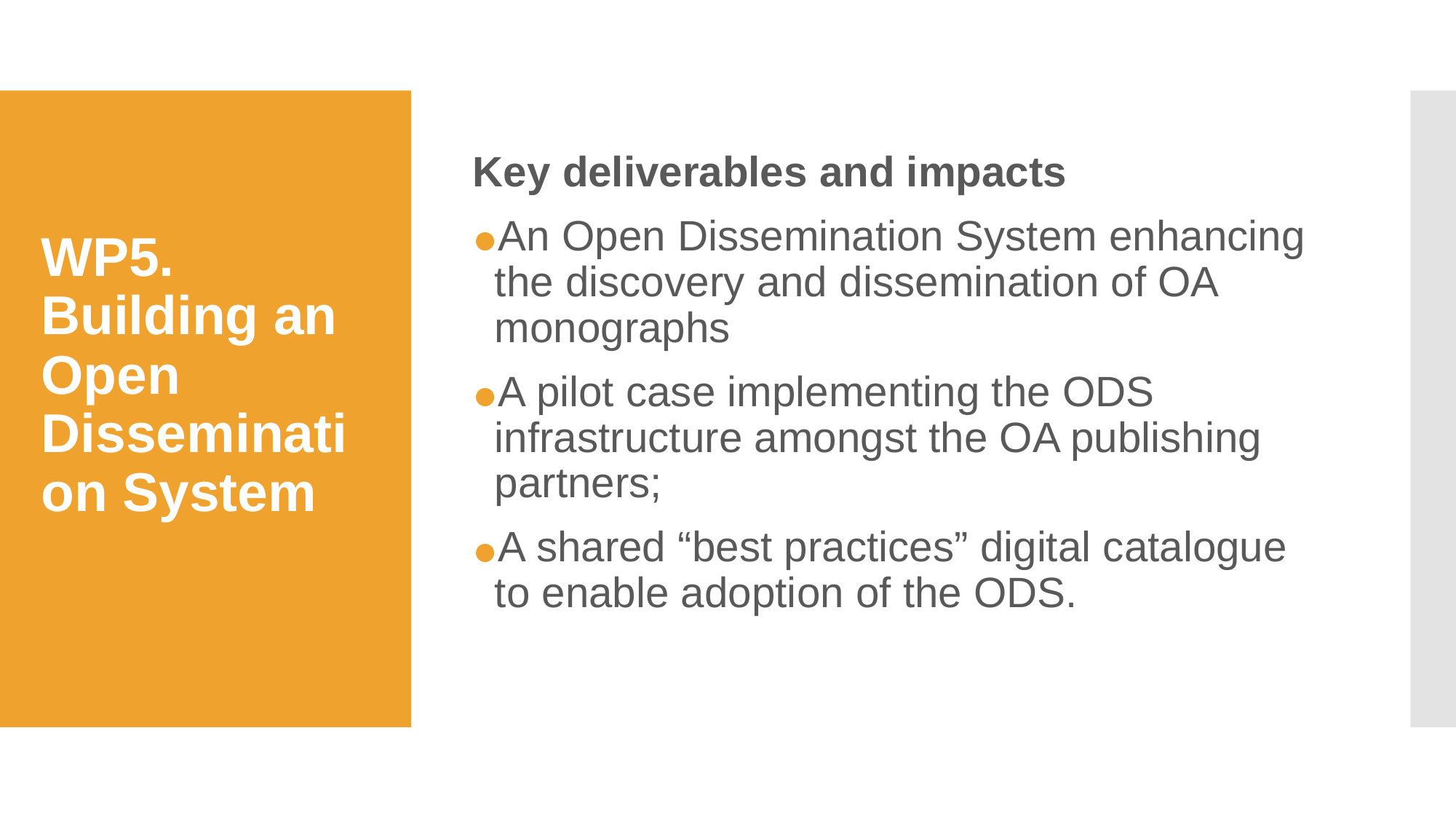

Key deliverables and impacts
An Open Dissemination System enhancing the discovery and dissemination of OA monographs
A pilot case implementing the ODS infrastructure amongst the OA publishing partners;
A shared “best practices” digital catalogue to enable adoption of the ODS.

# WP5. Building an Open Dissemination System